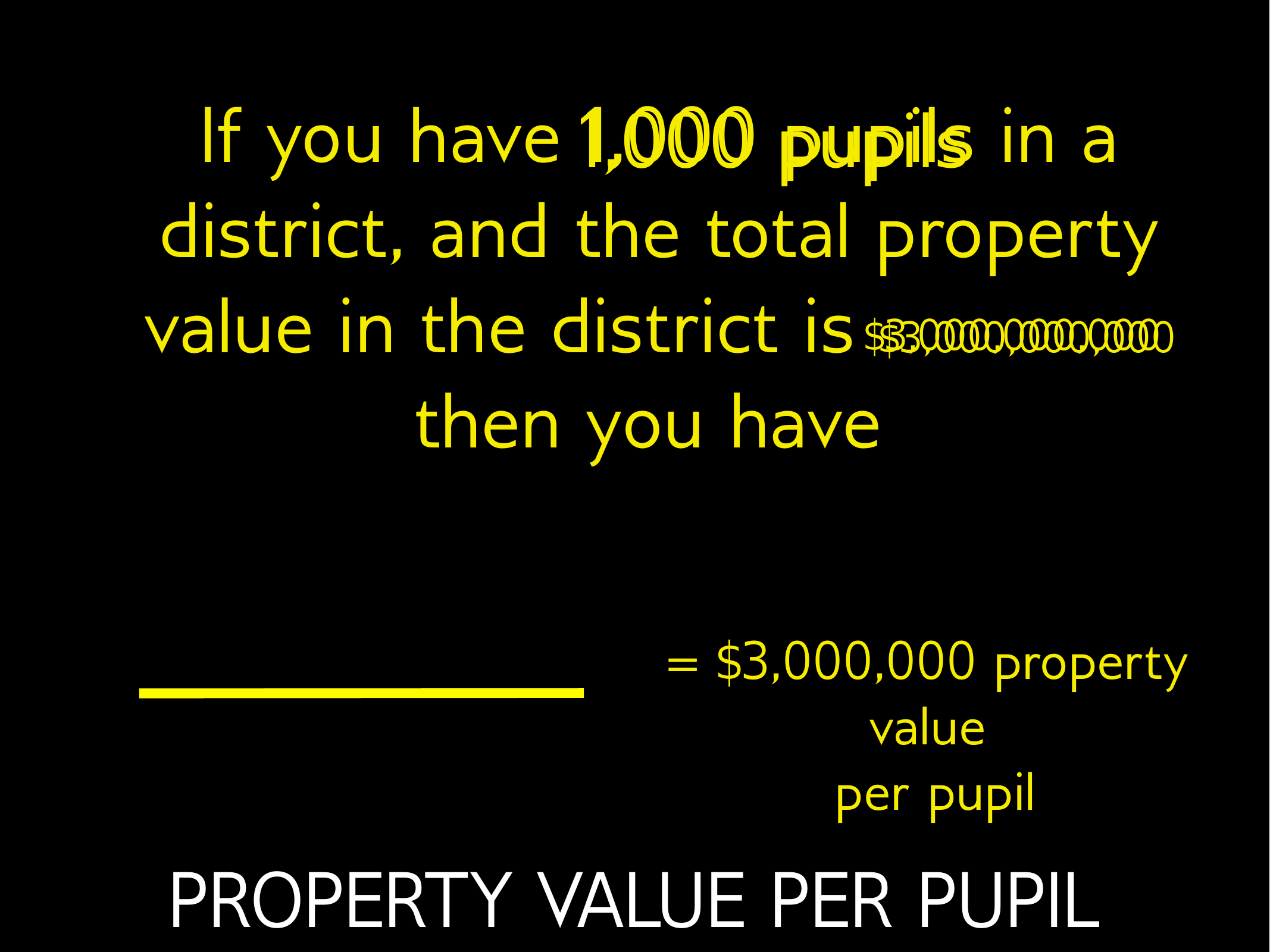

# If you have 1,000 pupils in a district, and the total property value in the district is $3,000,000,000 then you have
1,000 pupils
$3,000,000,000
= $3,000,000 property value
 per pupil

PROPERTY VALUE PER PUPIL